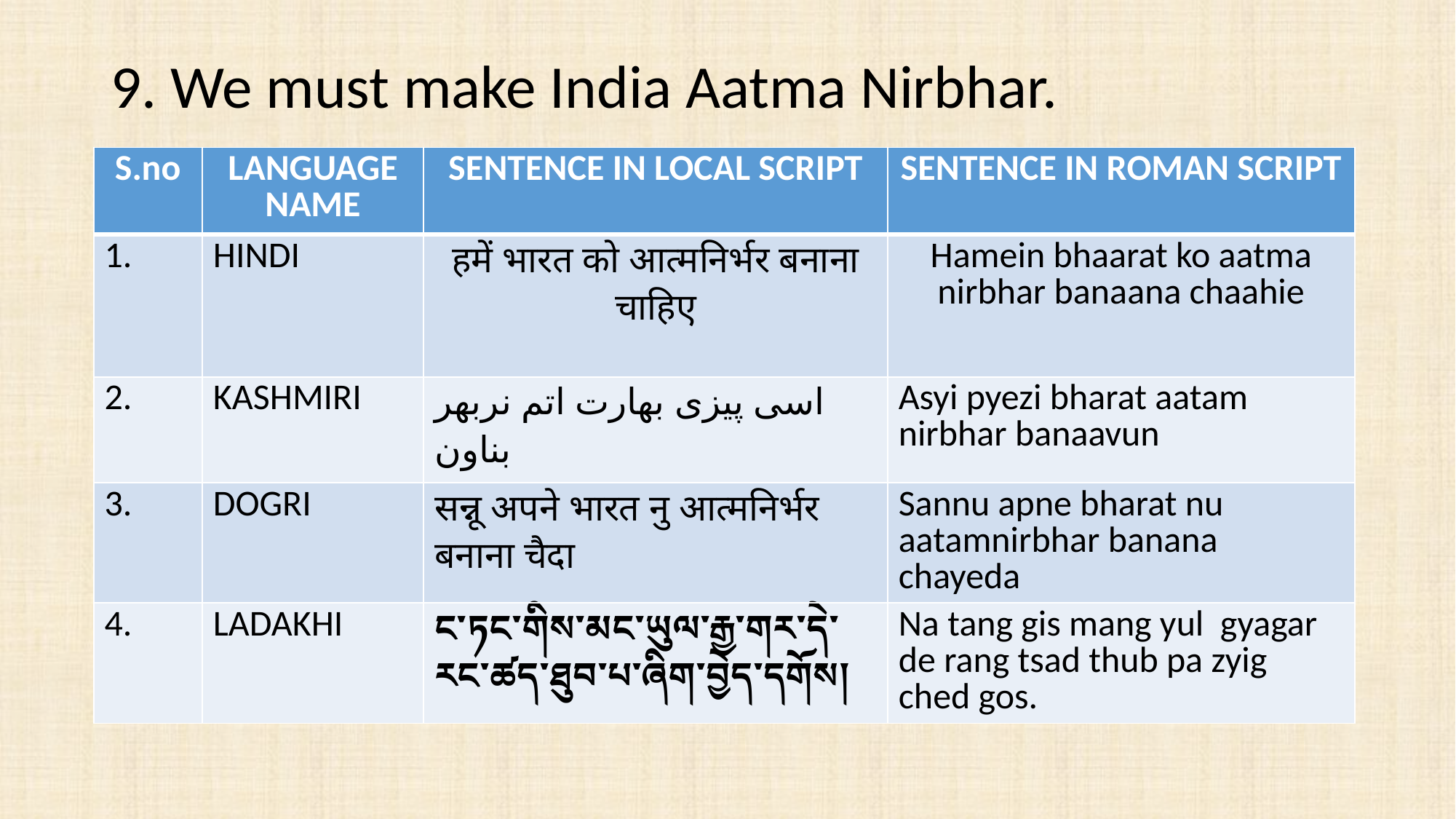

# 9. We must make India Aatma Nirbhar.
| S.no | LANGUAGE NAME | SENTENCE IN LOCAL SCRIPT | SENTENCE IN ROMAN SCRIPT |
| --- | --- | --- | --- |
| 1. | HINDI | हमें भारत को आत्मनिर्भर बनाना चाहिए | Hamein bhaarat ko aatma nirbhar banaana chaahie |
| 2. | KASHMIRI | اسی پیزی بھارت اتم نربھر بناون | Asyi pyezi bharat aatam nirbhar banaavun |
| 3. | DOGRI | सन्नू अपने भारत नु आत्मनिर्भर बनाना चैदा | Sannu apne bharat nu aatamnirbhar banana chayeda |
| 4. | LADAKHI | ང་ཏང་གིས་མང་ཡུལ་རྒྱ་གར་དེ་རང་ཚད་ཐུབ་པ་ཞིག་བྱེད་དགོས། | Na tang gis mang yul gyagar de rang tsad thub pa zyig ched gos. |